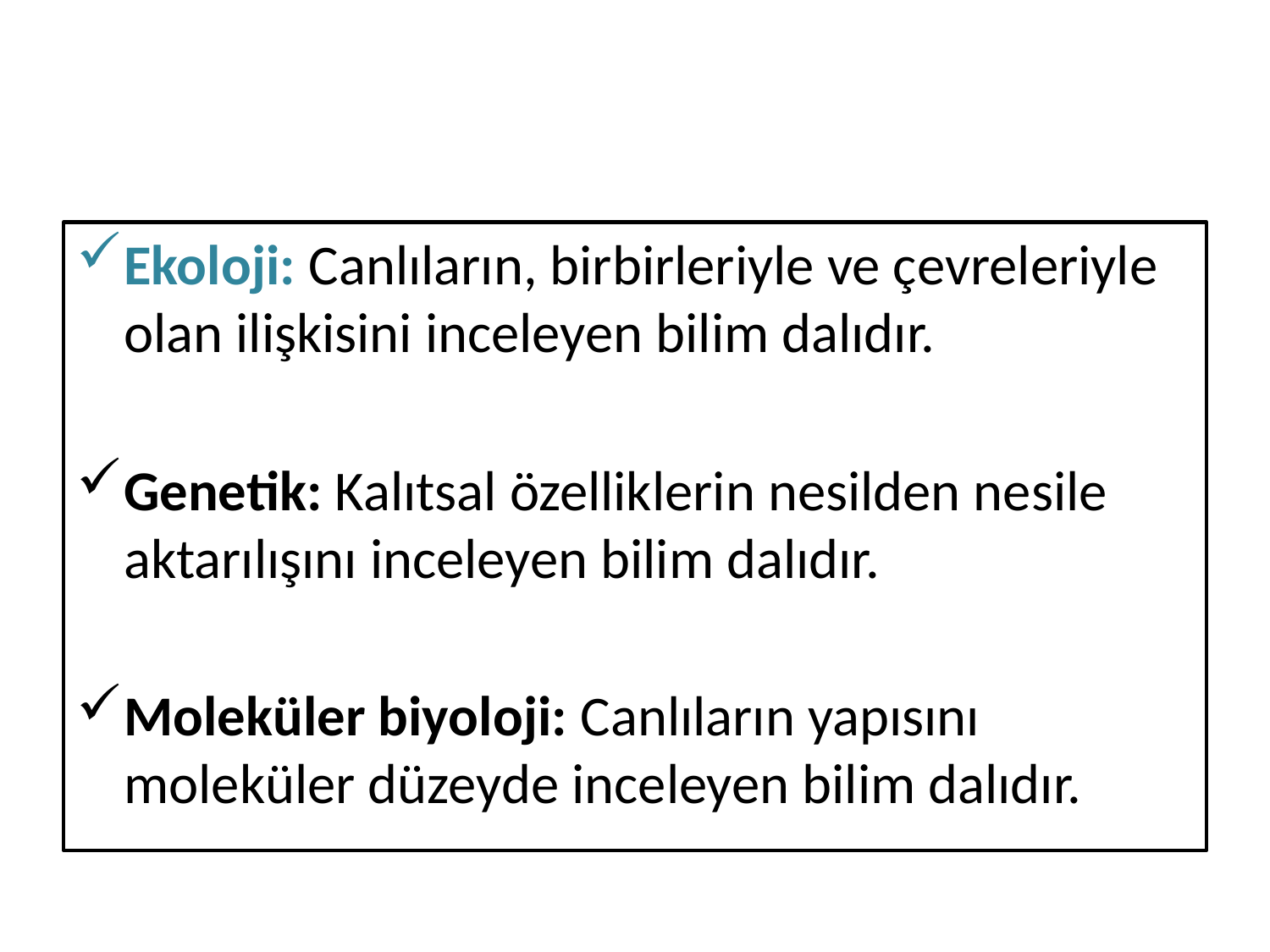

#
Ekoloji: Canlıların, birbirleriyle ve çevreleriyle olan ilişkisini inceleyen bilim dalıdır.

Genetik: Kalıtsal özelliklerin nesilden nesile aktarılışını inceleyen bilim dalıdır.

Moleküler biyoloji: Canlıların yapısını moleküler düzeyde inceleyen bilim dalıdır.